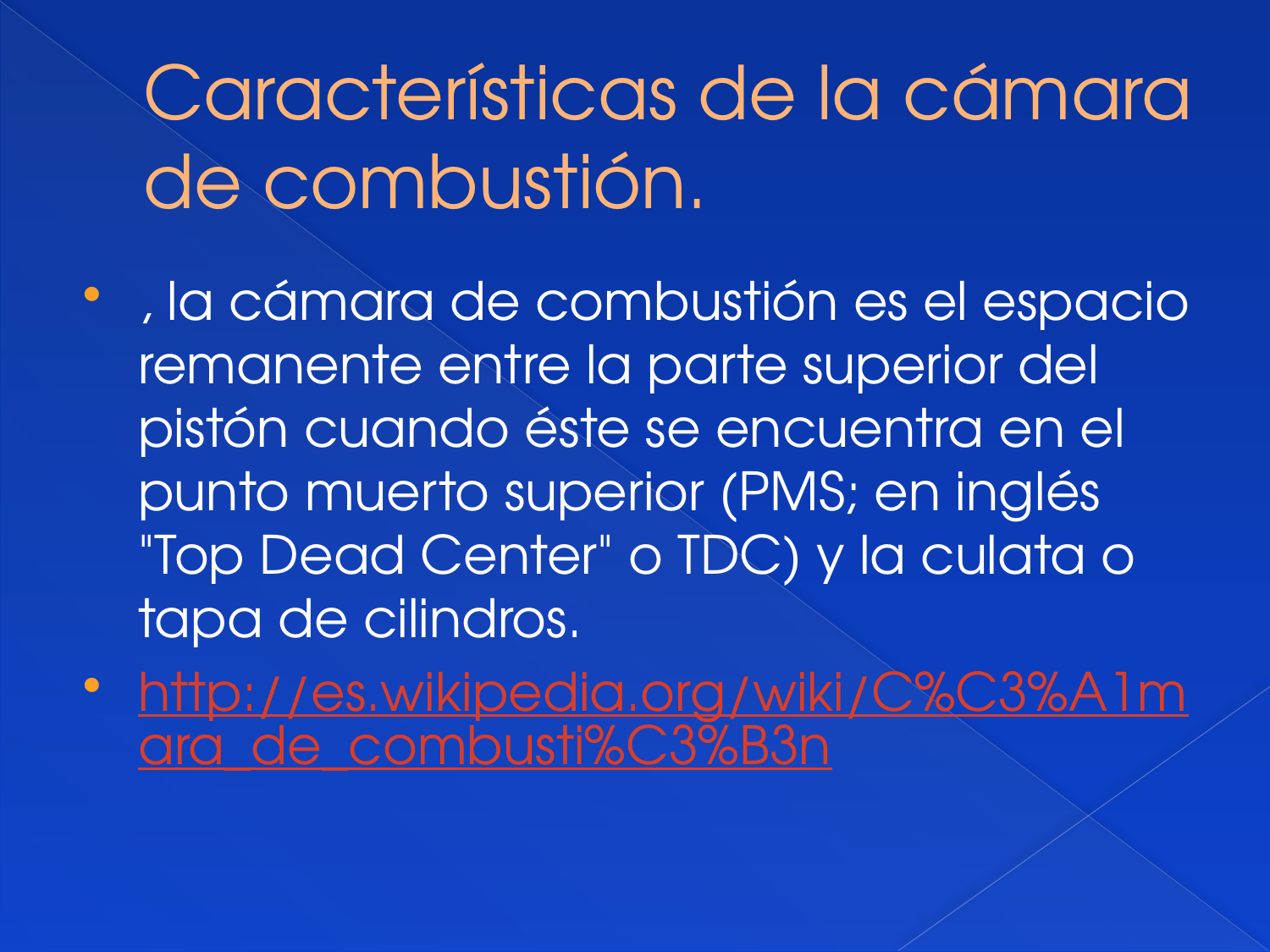

# Características de la cámara de combustión.
, la cámara de combustión es el espacio remanente entre la parte superior del pistón cuando éste se encuentra en el punto muerto superior (PMS; en inglés "Top Dead Center" o TDC) y la culata o tapa de cilindros.
http://es.wikipedia.org/wiki/C%C3%A1mara_de_combusti%C3%B3n